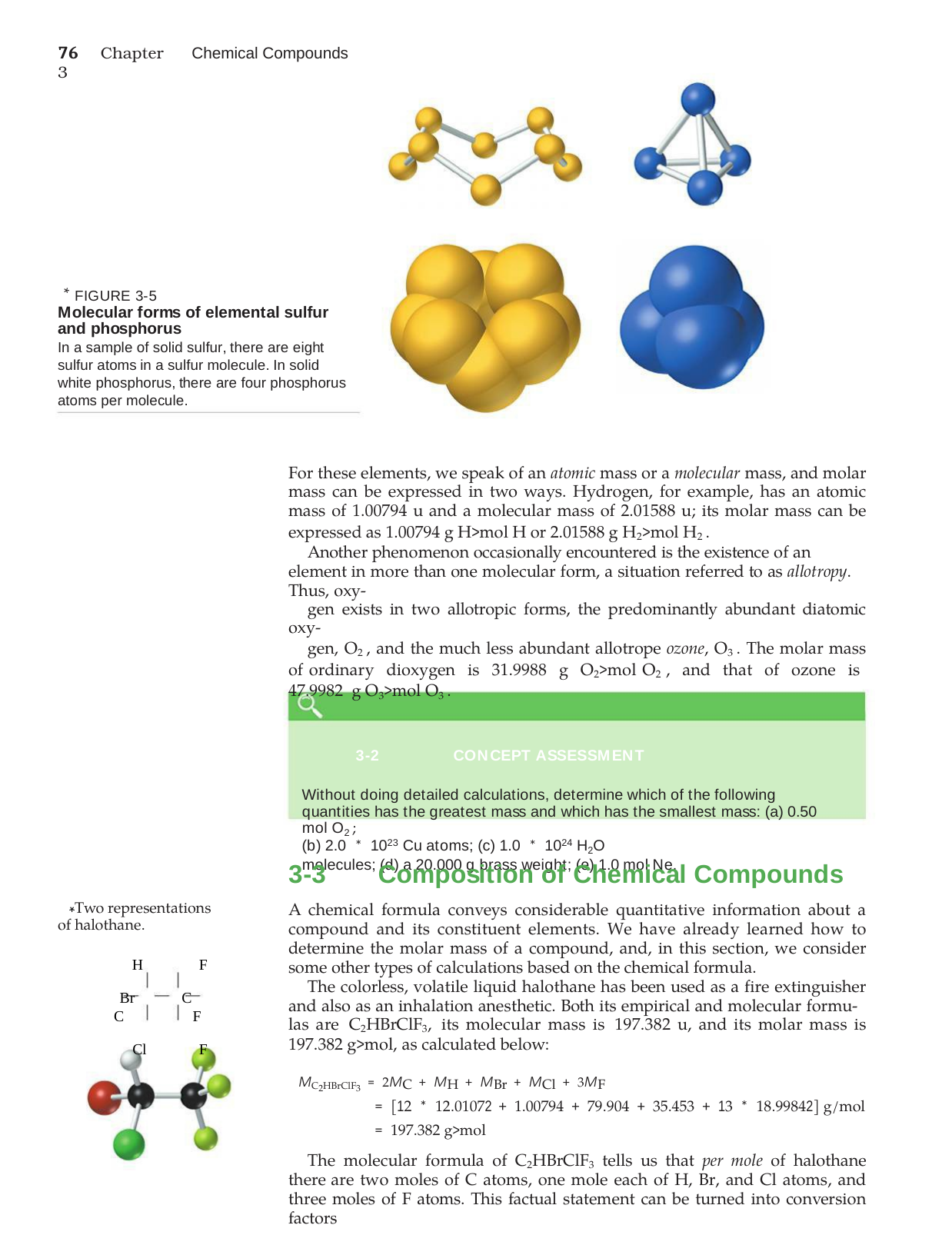

76	Chapter 3
Chemical Compounds
*
FIGURE 3-5
Molecular forms of elemental sulfur and phosphorus
In a sample of solid sulfur, there are eight sulfur atoms in a sulfur molecule. In solid white phosphorus, there are four phosphorus atoms per molecule.
For these elements, we speak of an atomic mass or a molecular mass, and molar mass can be expressed in two ways. Hydrogen, for example, has an atomic mass of 1.00794 u and a molecular mass of 2.01588 u; its molar mass can be expressed as 1.00794 g H>mol H or 2.01588 g H2>mol H2 .
Another phenomenon occasionally encountered is the existence of an element in more than one molecular form, a situation referred to as allotropy. Thus, oxy-
gen exists in two allotropic forms, the predominantly abundant diatomic oxy-
gen, O2 , and the much less abundant allotrope ozone, O3 . The molar mass of ordinary  dioxygen  is  31.9988  g  O2>mol O2 ,  and  that  of  ozone  is  47.9982  g O3>mol O3 .

3-2	CONCEPT ASSESSMENT

Without doing detailed calculations, determine which of the following quantities has the greatest mass and which has the smallest mass: (a) 0.50 mol O2 ;
(b) 2.0  *  1023 Cu atoms; (c) 1.0  *  1024 H2O molecules; (d) a 20.000 g brass weight; (e) 1.0 mol Ne.
3-3       Composition of Chemical Compounds
A chemical formula conveys considerable quantitative information about a compound and its constituent elements. We have already learned how to determine the molar mass of a compound, and, in this section, we consider some other types of calculations based on the chemical formula.
The colorless, volatile liquid halothane has been used as a fire extinguisher and also as an inhalation anesthetic. Both its empirical and molecular formu-
las are  C2HBrClF3,  its molecular mass is  197.382 u, and its molar mass is 197.382 g>mol, as calculated below:
 MC2HBrClF3   =  2MC  +  MH  +  MBr  +  MCl  +  3MF
  =  [12  *  12.01072  +  1.00794  +  79.904  +  35.453  +  13  *  18.99842] g/mol
  =  197.382 g>mol
The molecular formula of C2HBrClF3 tells us that per mole of halothane there are two moles of C atoms, one mole each of H, Br, and Cl atoms, and three moles of F atoms. This factual statement can be turned into conversion factors
Two representations of halothane.

H	F

Br	C	C	F

Cl	F
*